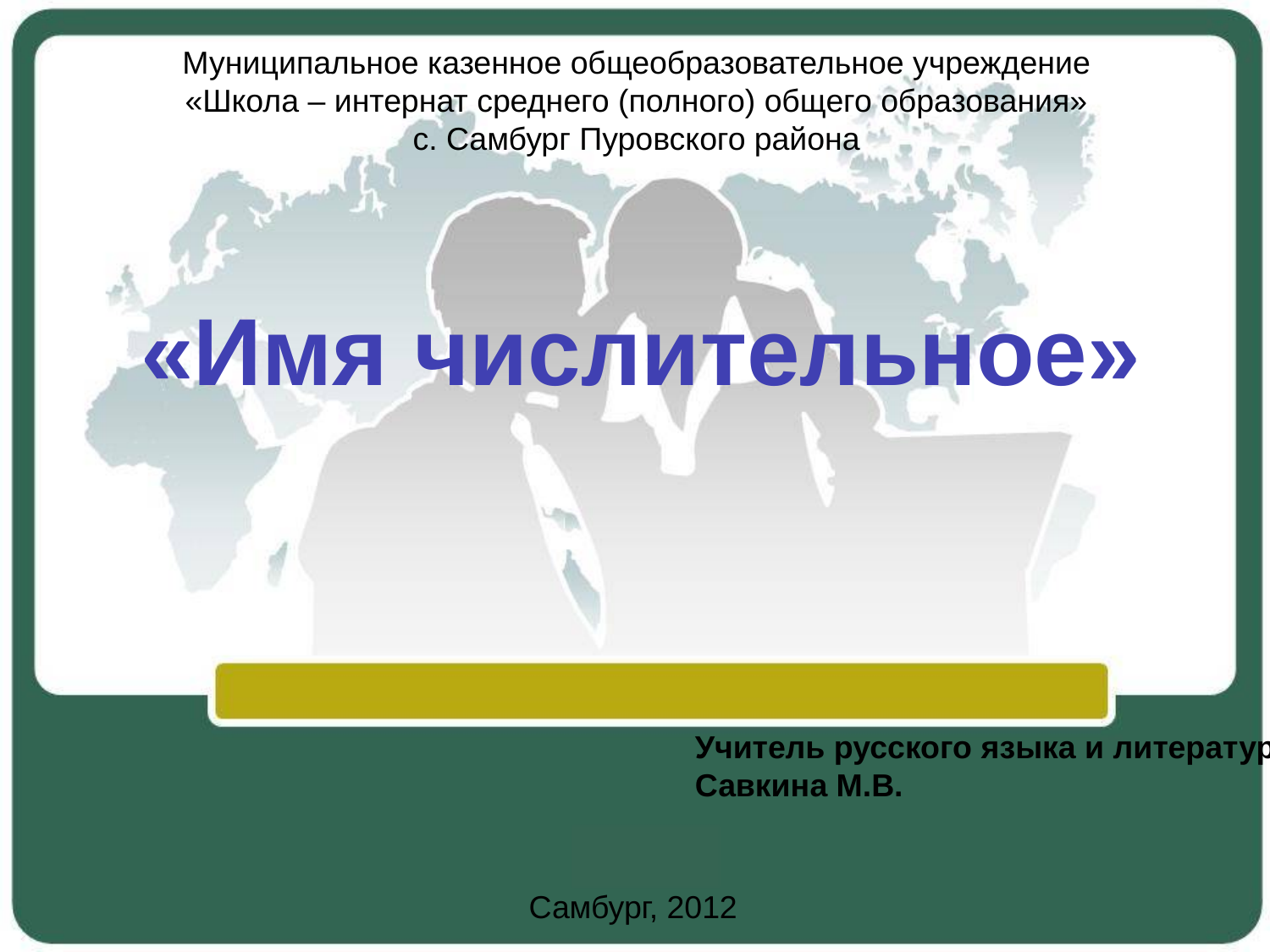

Муниципальное казенное общеобразовательное учреждение
«Школа – интернат среднего (полного) общего образования»
с. Самбург Пуровского района
«Имя числительное»
Учитель русского языка и литературы
Савкина М.В.
Самбург, 2012